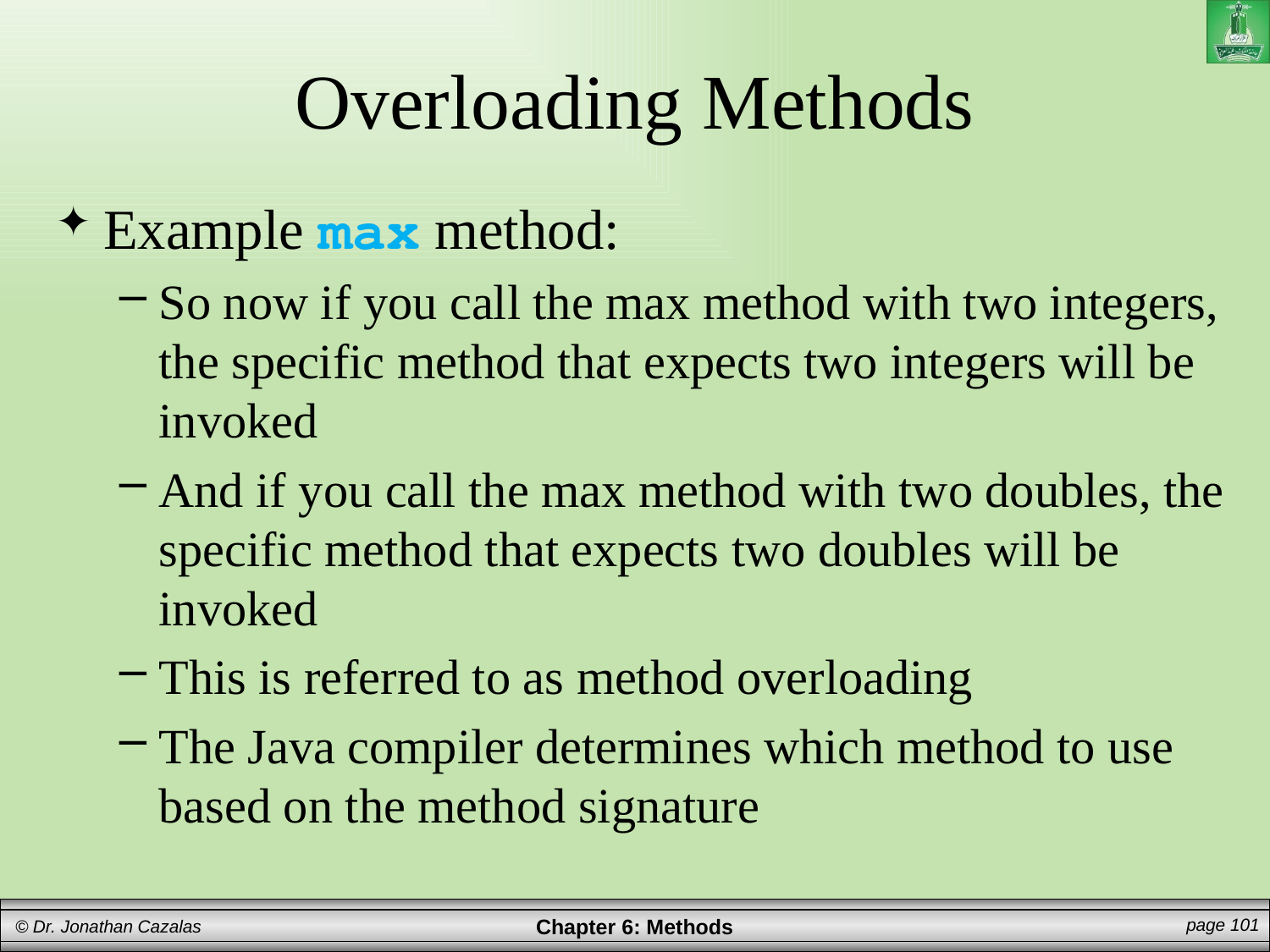

# Overloading Methods
Example max method:
So now if you call the max method with two integers, the specific method that expects two integers will be invoked
And if you call the max method with two doubles, the specific method that expects two doubles will be invoked
This is referred to as method overloading
The Java compiler determines which method to use based on the method signature